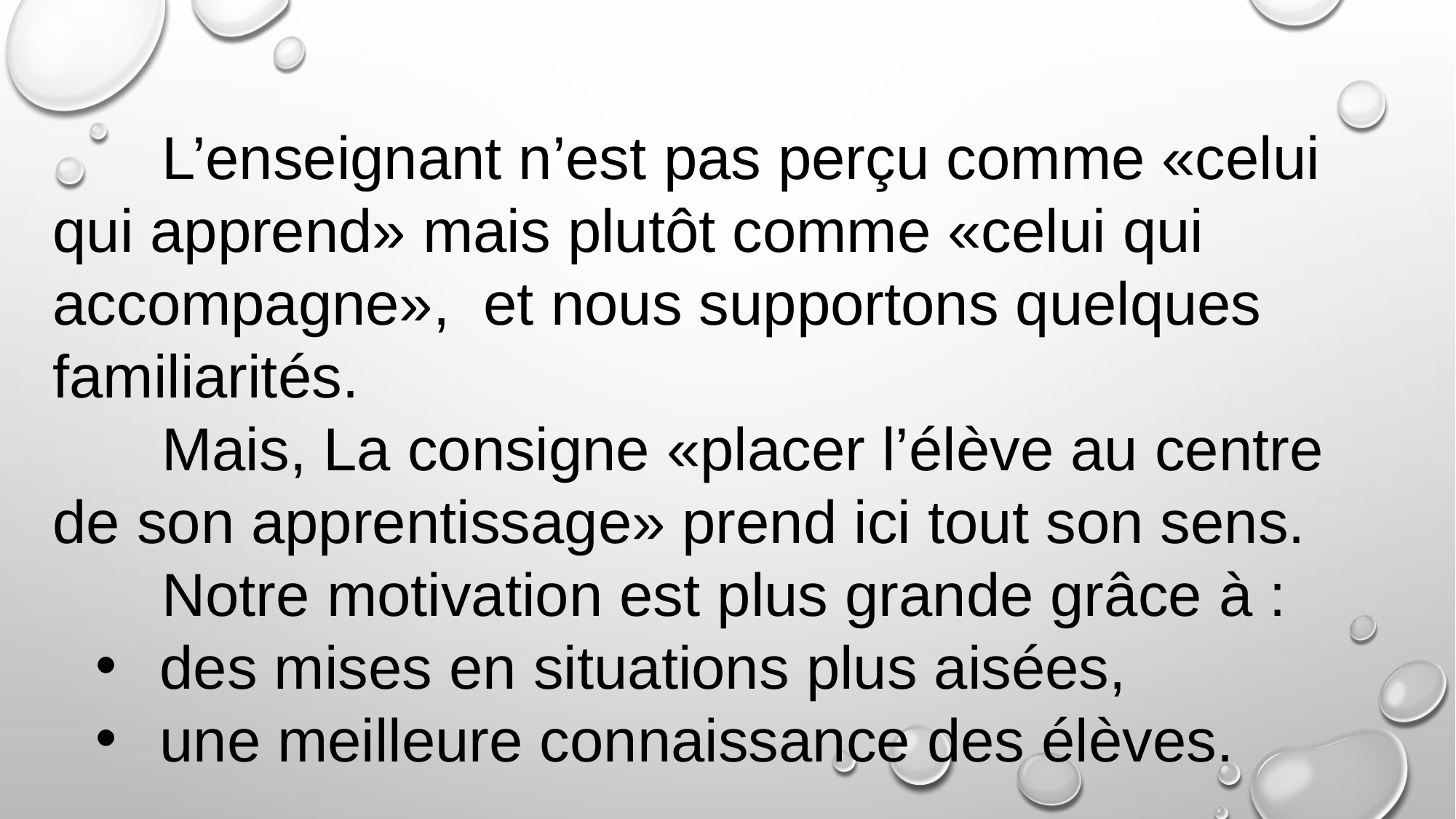

L’enseignant n’est pas perçu comme «celui qui apprend» mais plutôt comme «celui qui accompagne»,  et nous supportons quelques familiarités.
	Mais, La consigne «placer l’élève au centre de son apprentissage» prend ici tout son sens.
	Notre motivation est plus grande grâce à :
des mises en situations plus aisées,
une meilleure connaissance des élèves.